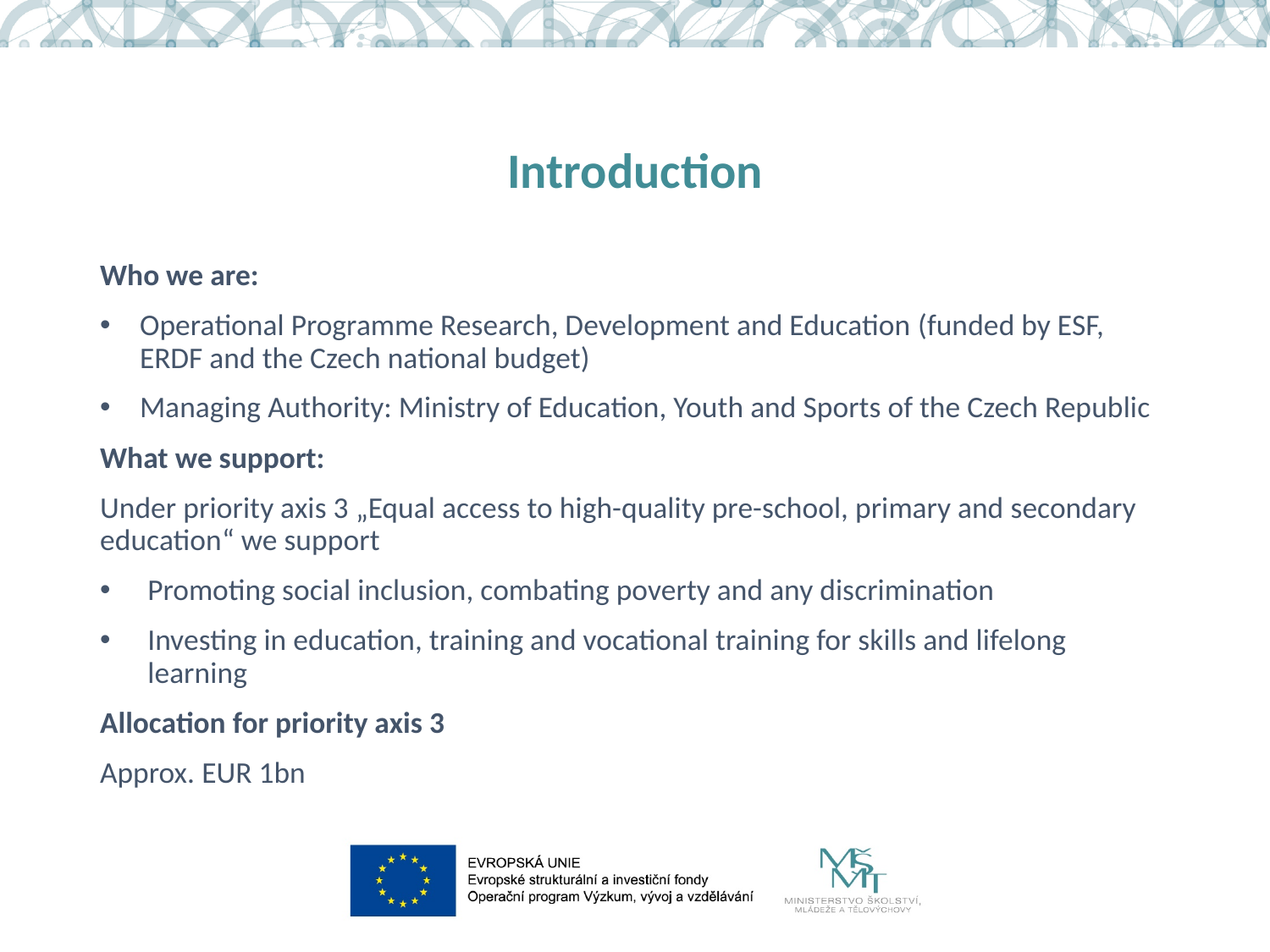

# Introduction
Who we are:
Operational Programme Research, Development and Education (funded by ESF, ERDF and the Czech national budget)
Managing Authority: Ministry of Education, Youth and Sports of the Czech Republic
What we support:
Under priority axis 3 „Equal access to high-quality pre-school, primary and secondary education“ we support
Promoting social inclusion, combating poverty and any discrimination
Investing in education, training and vocational training for skills and lifelong learning
Allocation for priority axis 3
Approx. EUR 1bn